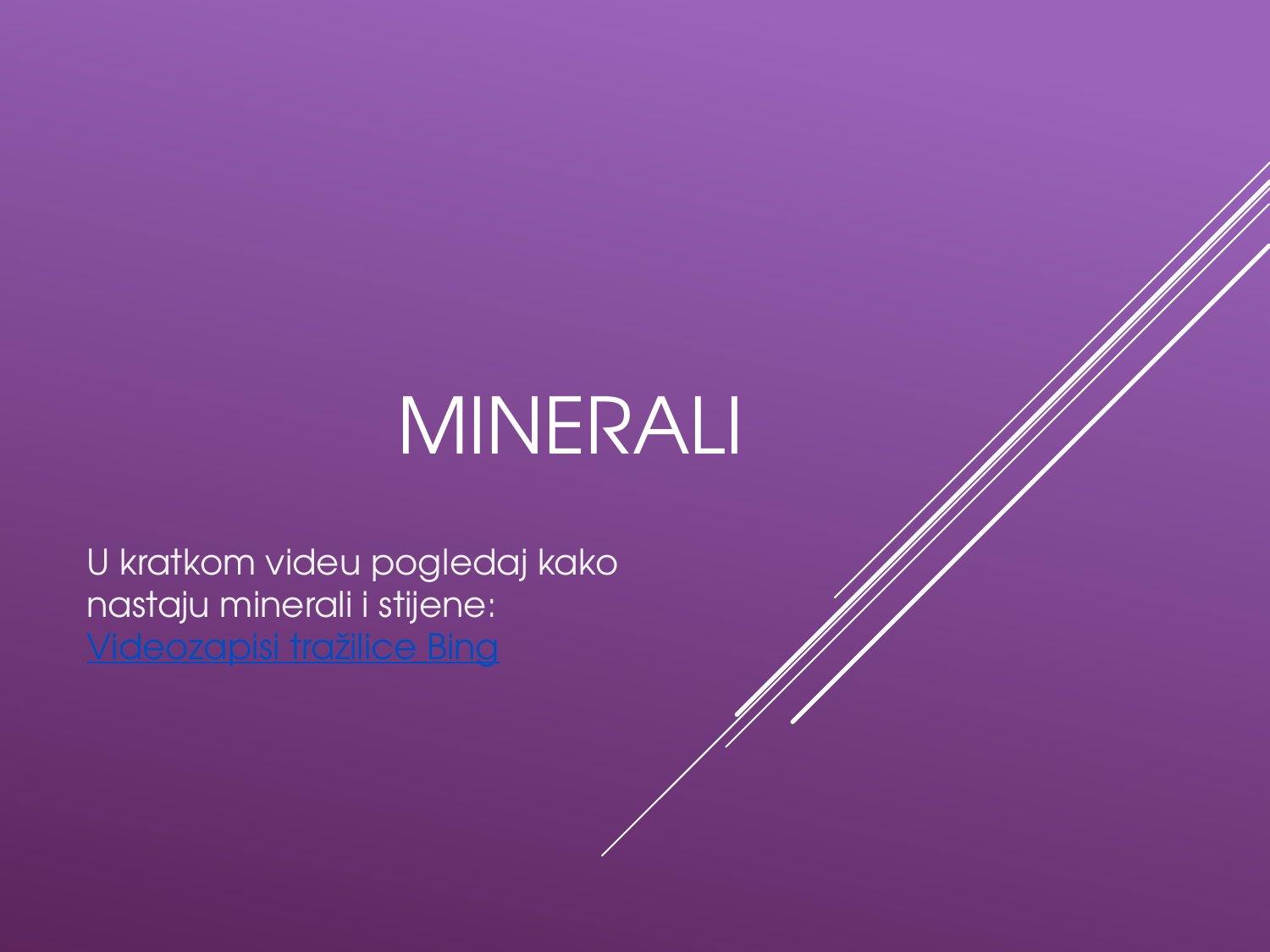

# Minerali
U kratkom videu pogledaj kako nastaju minerali i stijene: Videozapisi tražilice Bing